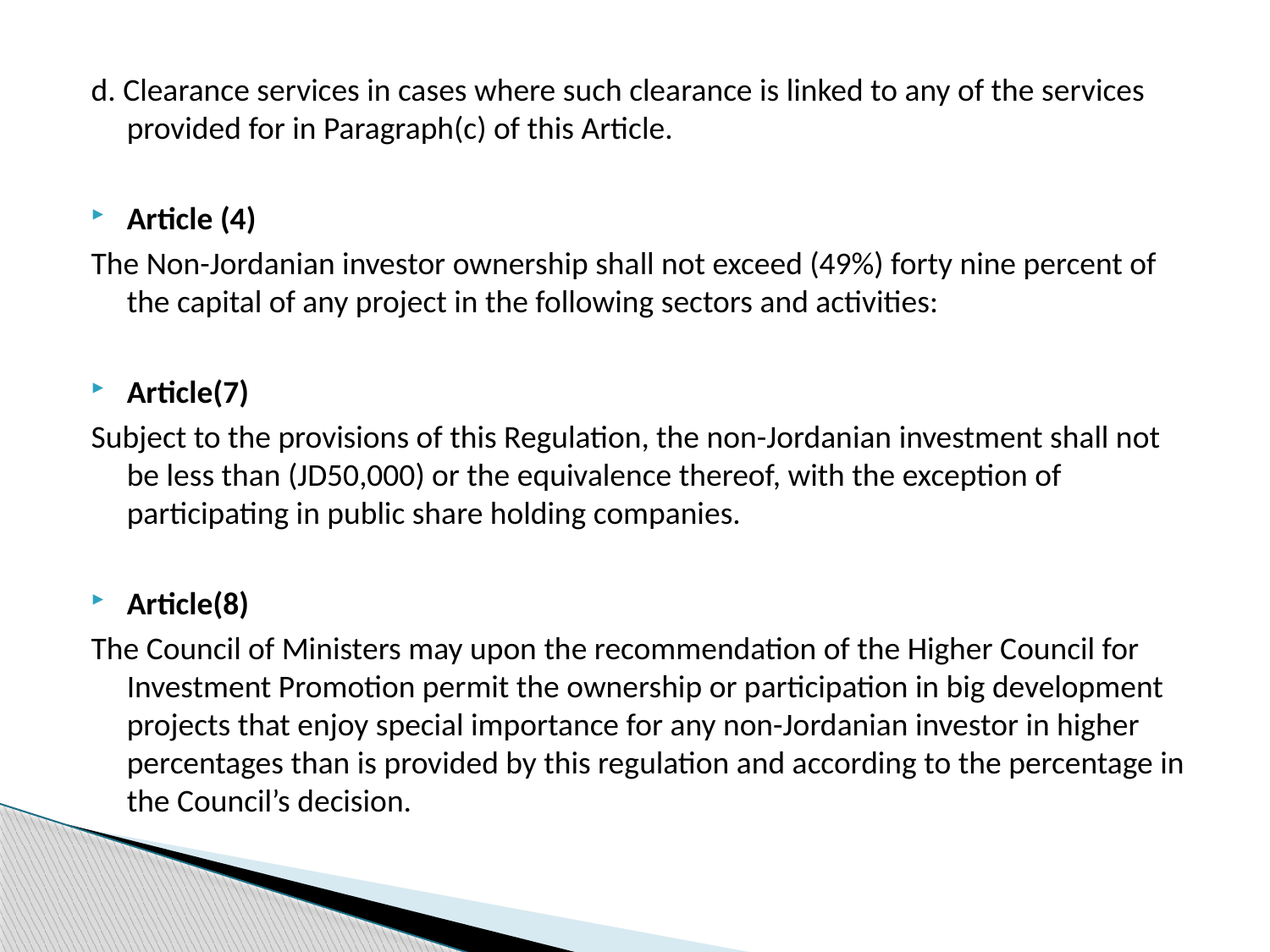

d. Clearance services in cases where such clearance is linked to any of the services provided for in Paragraph(c) of this Article.

Article (4)
The Non-Jordanian investor ownership shall not exceed (49%) forty nine percent of the capital of any project in the following sectors and activities:

Article(7)
Subject to the provisions of this Regulation, the non-Jordanian investment shall not be less than (JD50,000) or the equivalence thereof, with the exception of participating in public share holding companies.

Article(8)
The Council of Ministers may upon the recommendation of the Higher Council for Investment Promotion permit the ownership or participation in big development projects that enjoy special importance for any non-Jordanian investor in higher percentages than is provided by this regulation and according to the percentage in the Council’s decision.